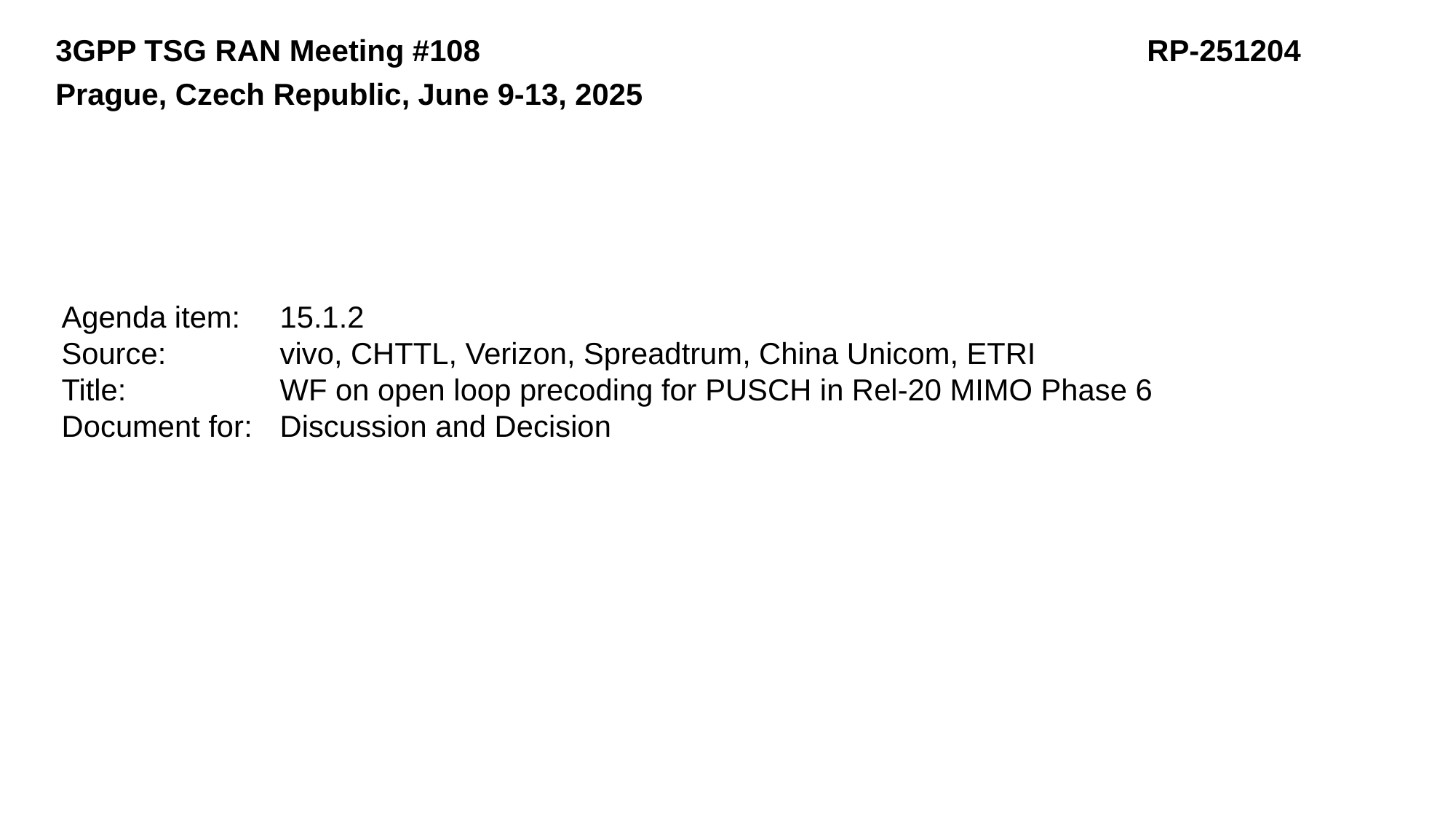

3GPP TSG RAN Meeting #108						RP-251204
Prague, Czech Republic, June 9-13, 2025
Agenda item: 	15.1.2
Source: 	vivo, CHTTL, Verizon, Spreadtrum, China Unicom, ETRI
Title: 		WF on open loop precoding for PUSCH in Rel-20 MIMO Phase 6
Document for:	Discussion and Decision